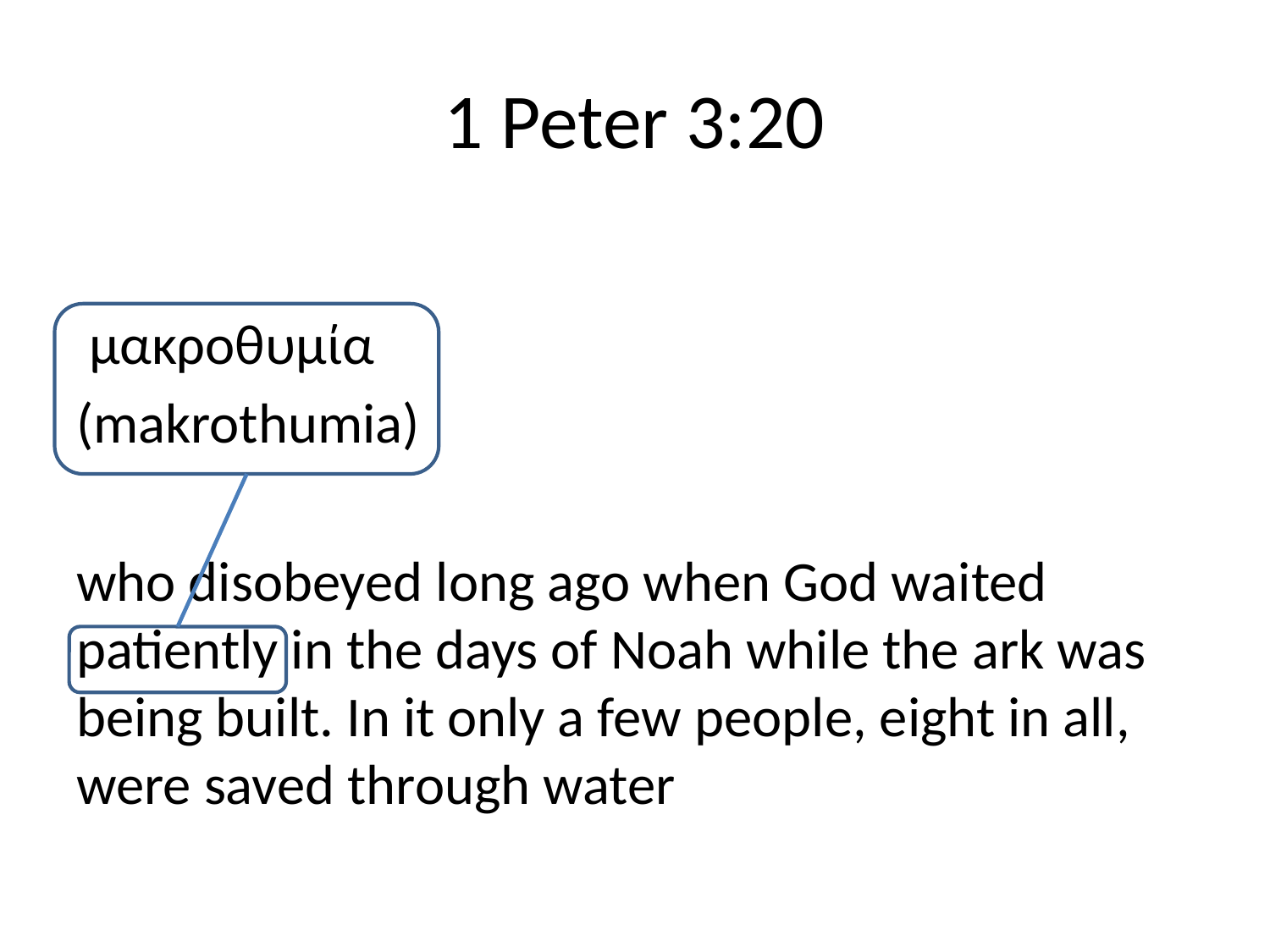

# 1 Peter 3:20

 μακροθυμία
(makrothumia)

who disobeyed long ago when God waited patiently in the days of Noah while the ark was being built. In it only a few people, eight in all, were saved through water